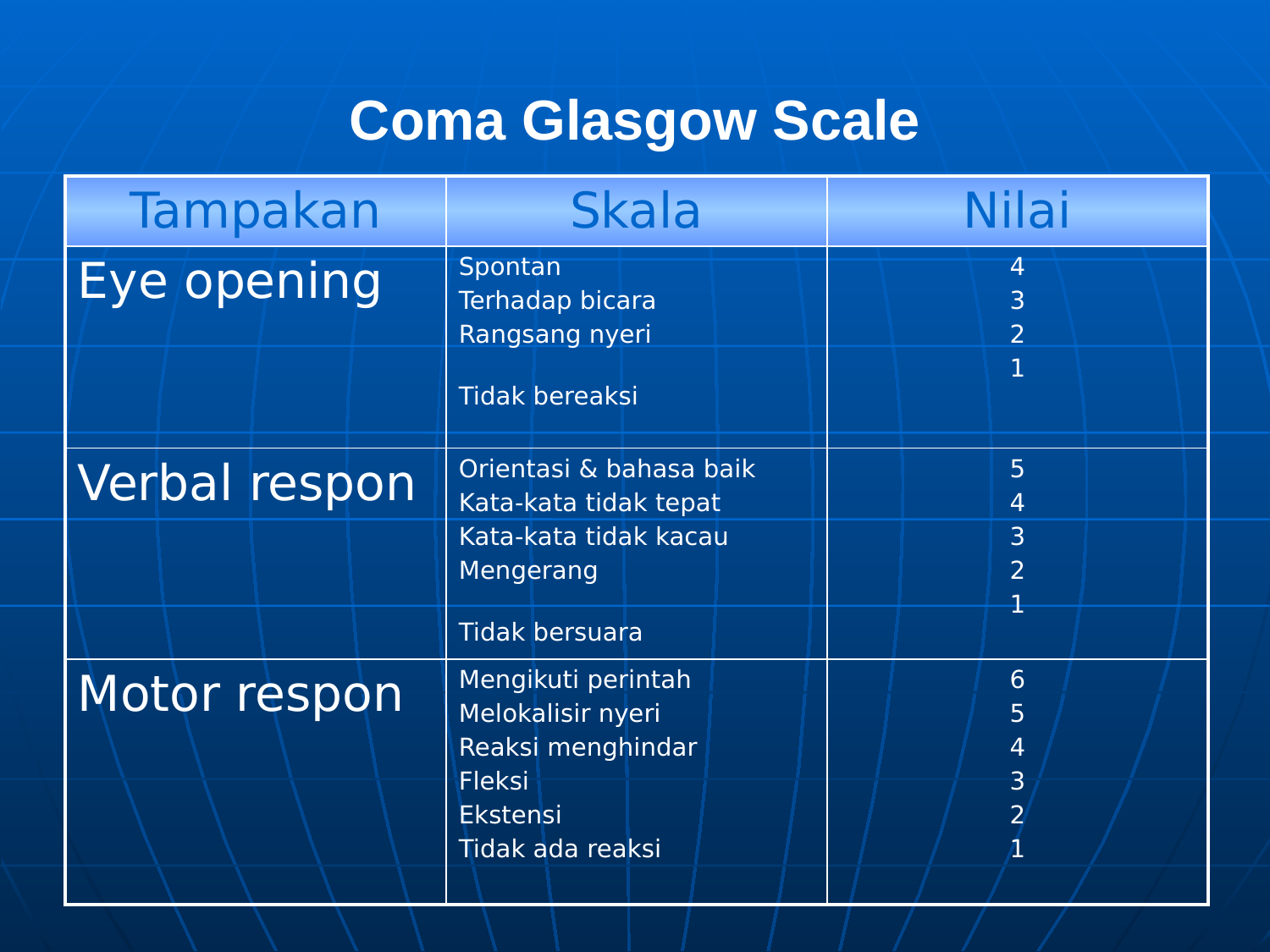

Coma Glasgow Scale
| Tampakan | Skala | Nilai |
| --- | --- | --- |
| Eye opening | Spontan Terhadap bicara Rangsang nyeri Tidak bereaksi | 4 3 2 1 |
| Verbal respon | Orientasi & bahasa baik Kata-kata tidak tepat Kata-kata tidak kacau Mengerang Tidak bersuara | 5 4 3 2 1 |
| Motor respon | Mengikuti perintah Melokalisir nyeri Reaksi menghindar Fleksi Ekstensi Tidak ada reaksi | 6 5 4 3 2 1 |